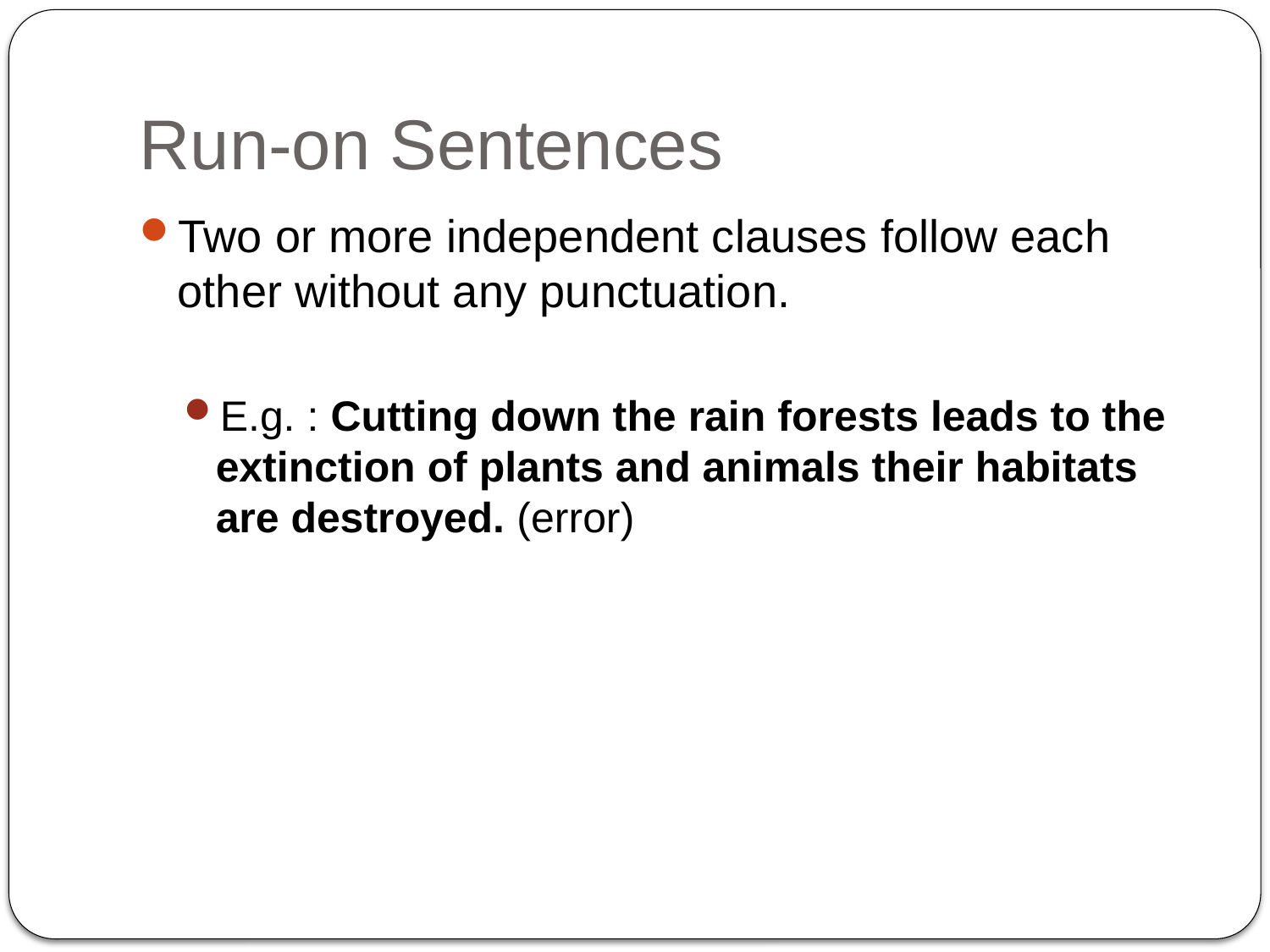

# Run-on Sentences
Two or more independent clauses follow each other without any punctuation.

E.g. : Cutting down the rain forests leads to the extinction of plants and animals their habitats are destroyed. (error)